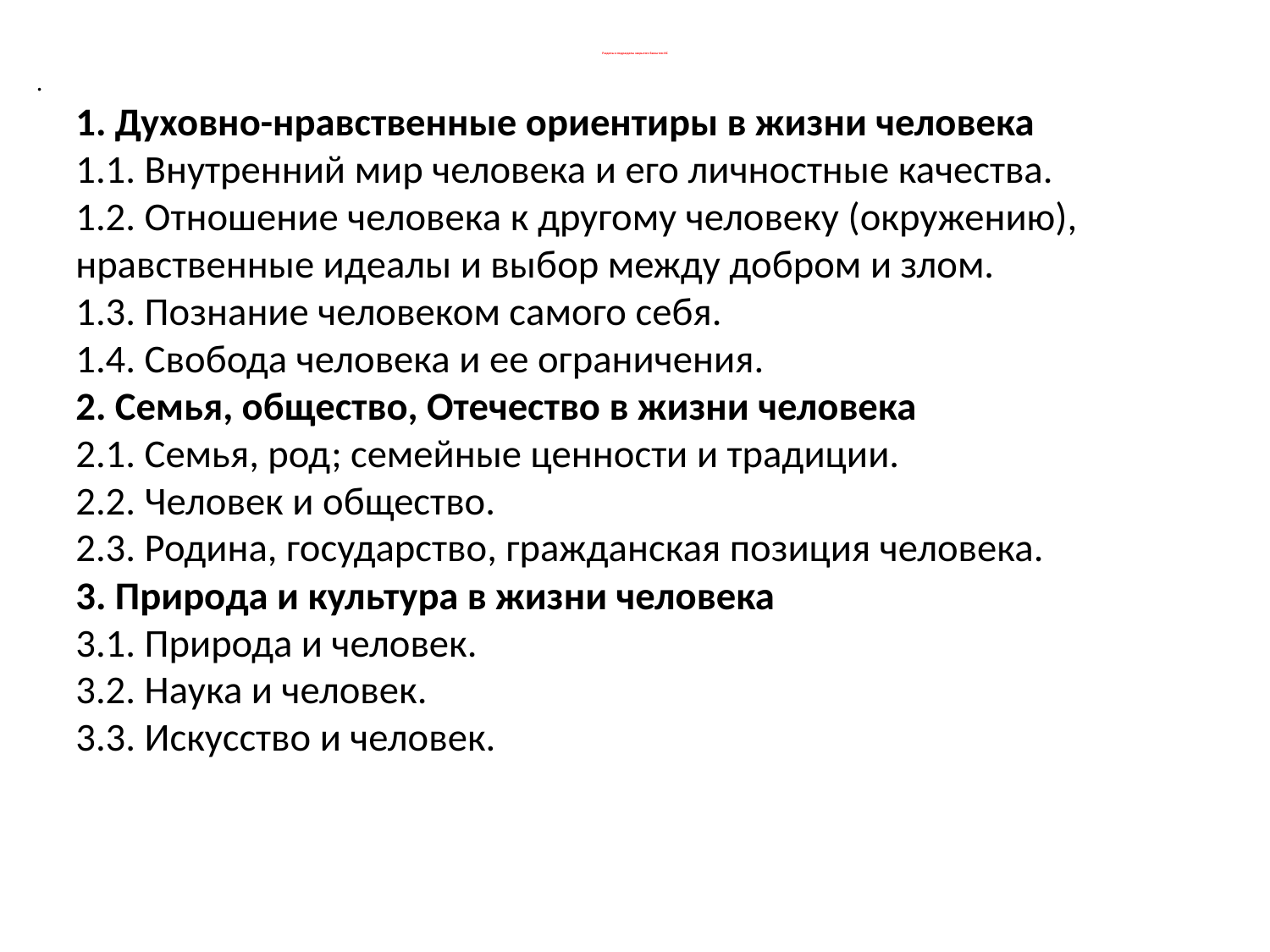

# Разделы и подразделы закрытого банка тем ИС
1. Духовно-нравственные ориентиры в жизни человека
1.1. Внутренний мир человека и его личностные качества.
1.2. Отношение человека к другому человеку (окружению), нравственные идеалы и выбор между добром и злом.
1.3. Познание человеком самого себя.
1.4. Свобода человека и ее ограничения.
2. Семья, общество, Отечество в жизни человека
2.1. Семья, род; семейные ценности и традиции.
2.2. Человек и общество.
2.3. Родина, государство, гражданская позиция человека.
3. Природа и культура в жизни человека
3.1. Природа и человек.
3.2. Наука и человек.
3.3. Искусство и человек.